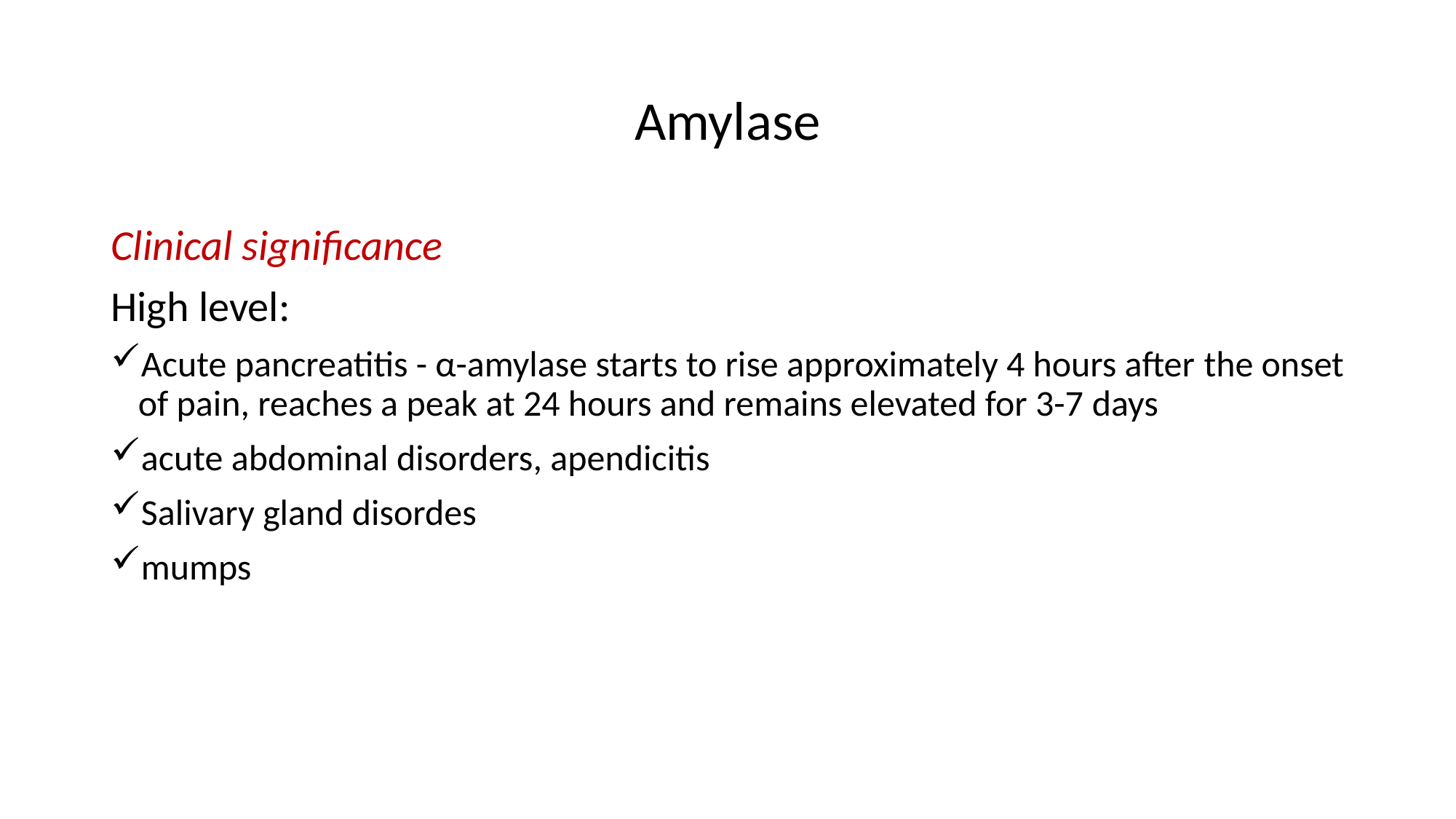

# Amylase
Clinical significance
High level:
Acute pancreatitis - α-amylase starts to rise approximately 4 hours after the onset of pain, reaches a peak at 24 hours and remains elevated for 3-7 days
acute abdominal disorders, apendicitis
Salivary gland disordes
mumps